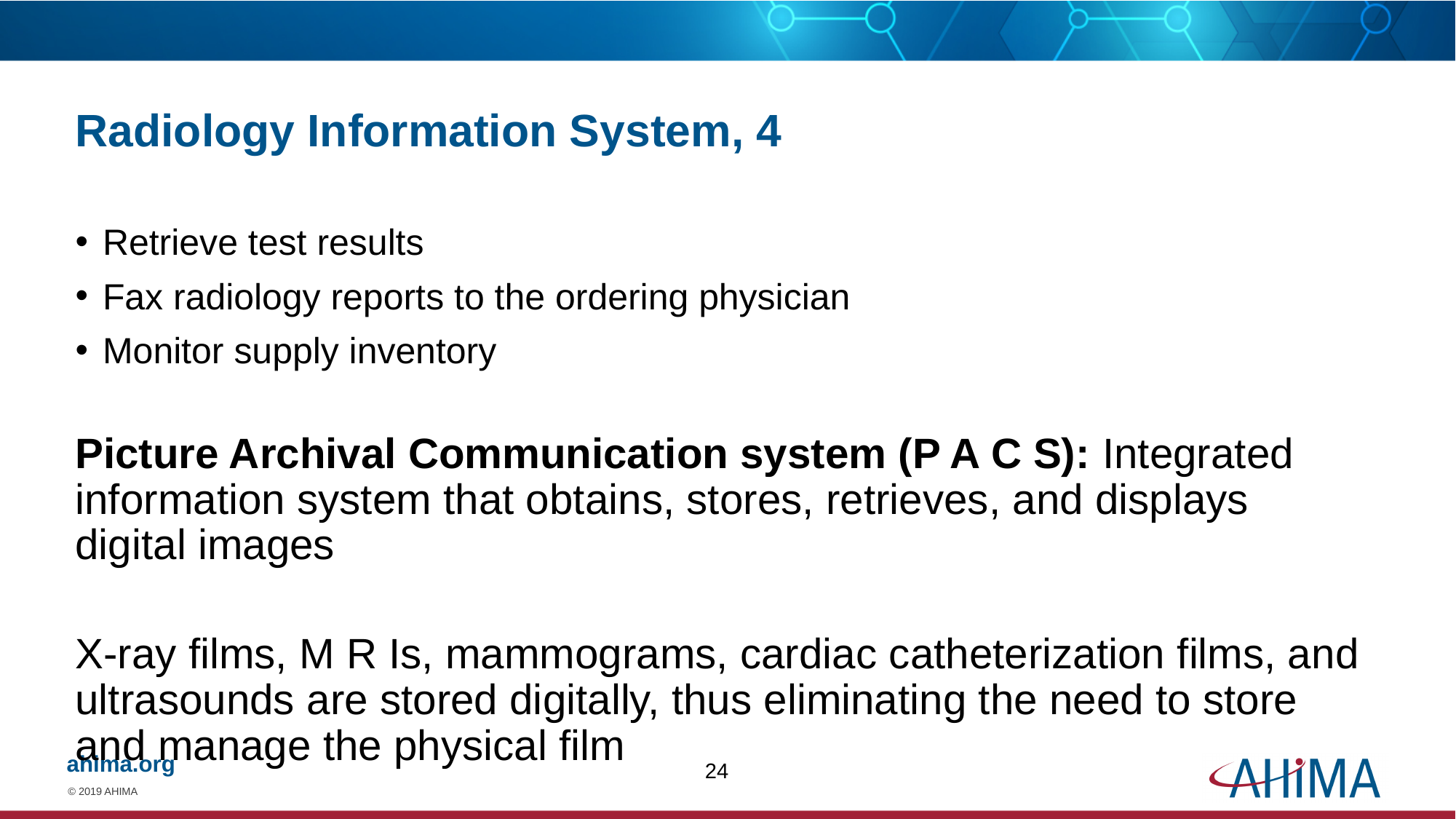

# Radiology Information System, 4
Retrieve test results
Fax radiology reports to the ordering physician
Monitor supply inventory

Picture Archival Communication system (P A C S): Integrated information system that obtains, stores, retrieves, and displays digital images

X-ray films, M R Is, mammograms, cardiac catheterization films, and ultrasounds are stored digitally, thus eliminating the need to store and manage the physical film